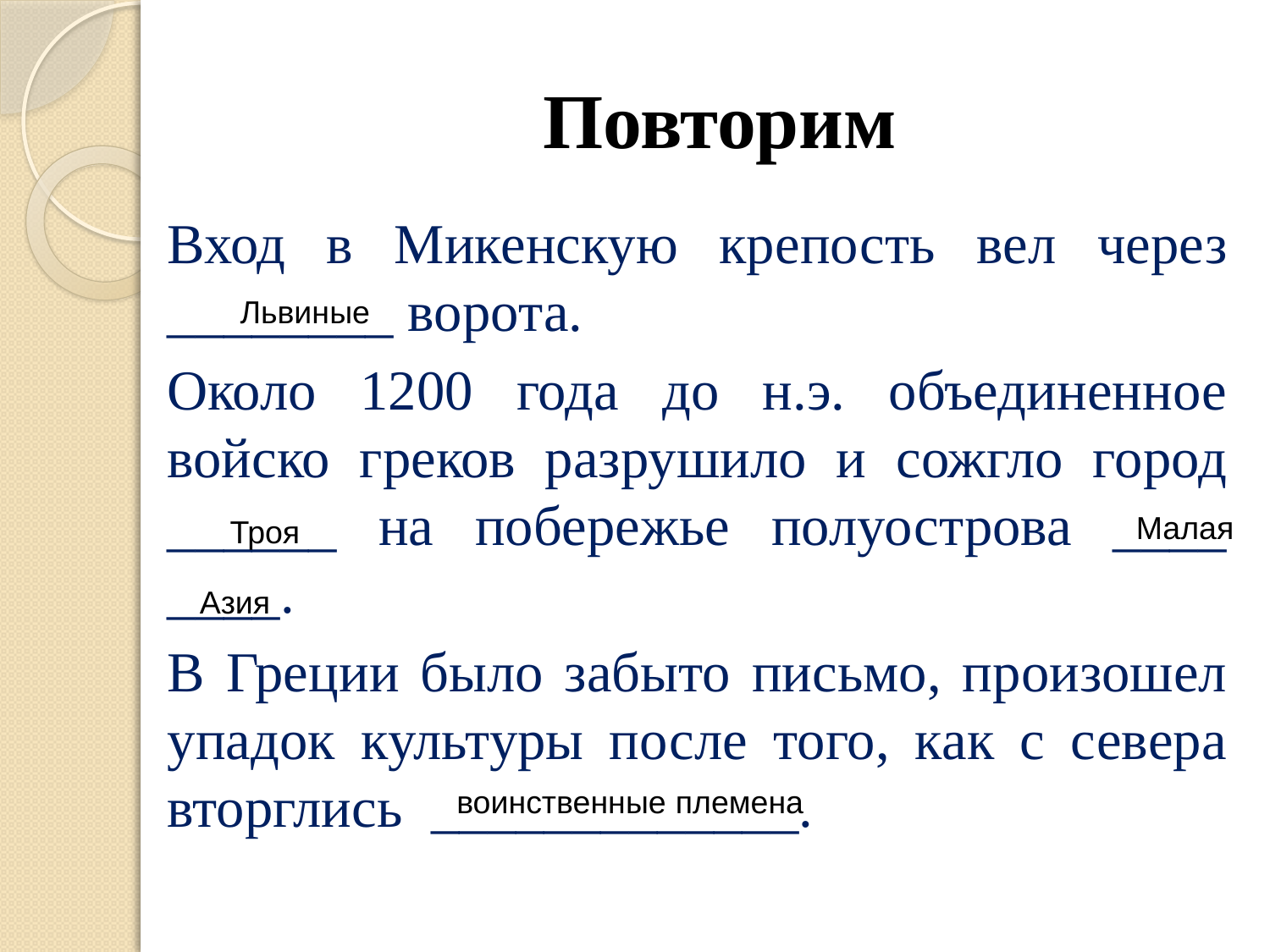

# Повторим
Вход в Микенскую крепость вел через ________ ворота.
Около 1200 года до н.э. объединенное войско греков разрушило и сожгло город ______ на побережье полуострова ____ ____.
В Греции было забыто письмо, произошел упадок культуры после того, как с севера вторглись  _____________.

Львиные
Малая
Троя
Азия
воинственные племена